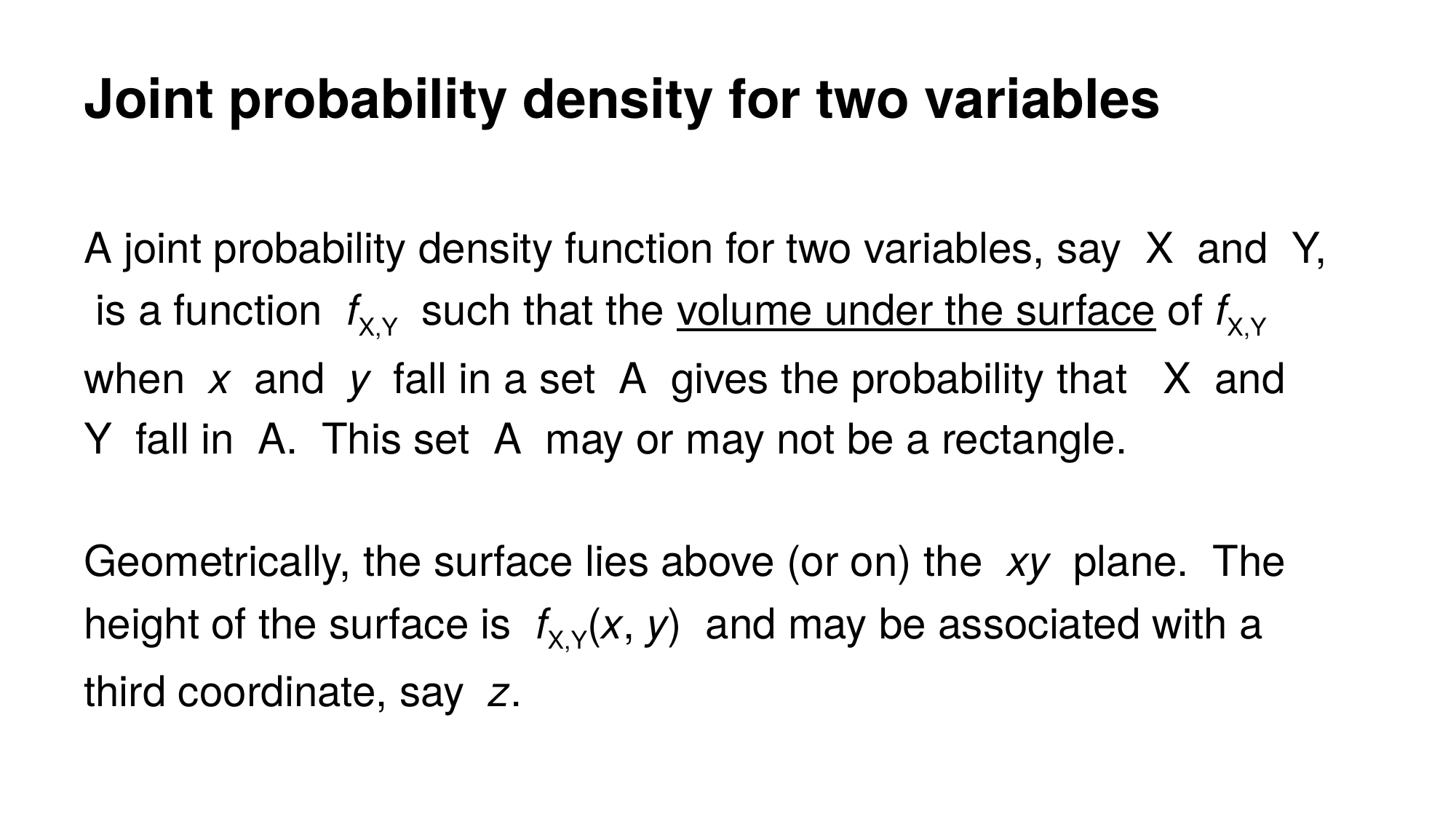

# Joint probability density for two variables
A joint probability density function for two variables, say  X  and  Y,  is a function  fX,Y  such that the volume under the surface of fX,Y  when  x  and  y  fall in a set  A  gives the probability that   X  and  Y  fall in  A.  This set  A  may or may not be a rectangle.

Geometrically, the surface lies above (or on) the  xy  plane.  The height of the surface is  fX,Y(x, y)  and may be associated with a third coordinate, say  z.